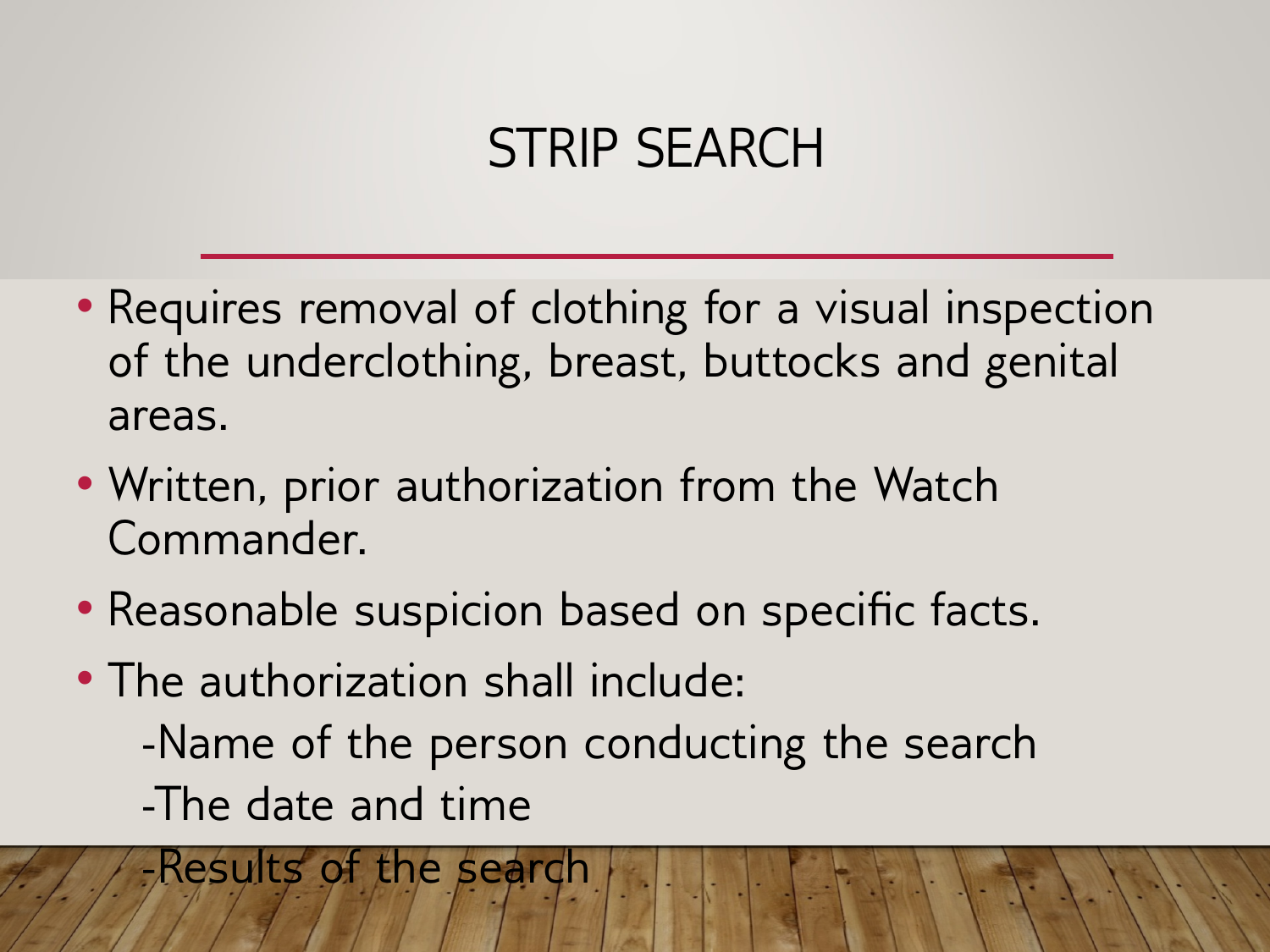

# STRIP SEARCH
Requires removal of clothing for a visual inspection of the underclothing, breast, buttocks and genital areas.
Written, prior authorization from the Watch Commander.
Reasonable suspicion based on specific facts.
The authorization shall include:
-Name of the person conducting the search
-The date and time
-Results of the search